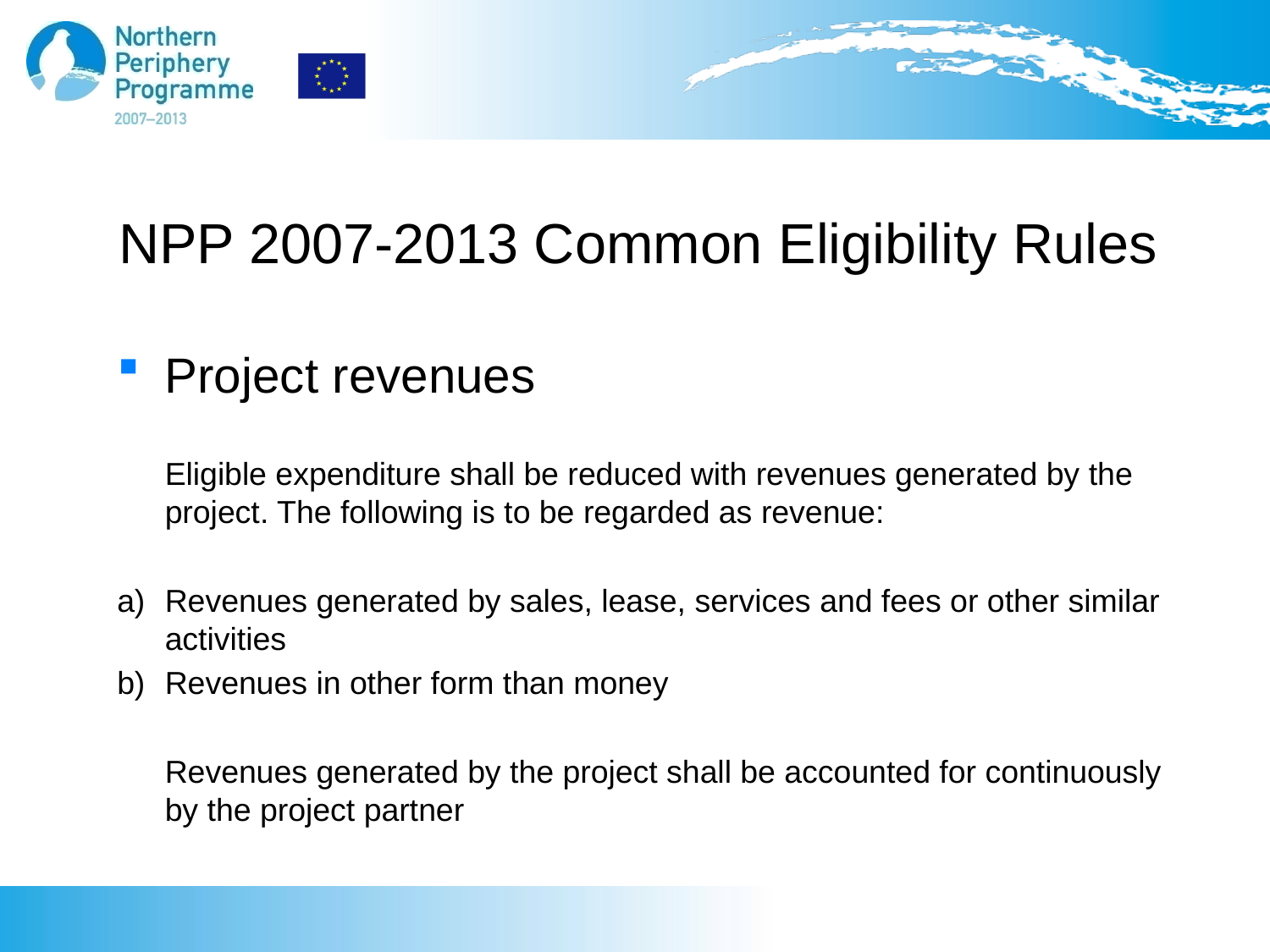

# NPP 2007-2013 Common Eligibility Rules
Project revenues

	Eligible expenditure shall be reduced with revenues generated by the project. The following is to be regarded as revenue:

a) 	Revenues generated by sales, lease, services and fees or other similar activities
b) 	Revenues in other form than money

	Revenues generated by the project shall be accounted for continuously by the project partner